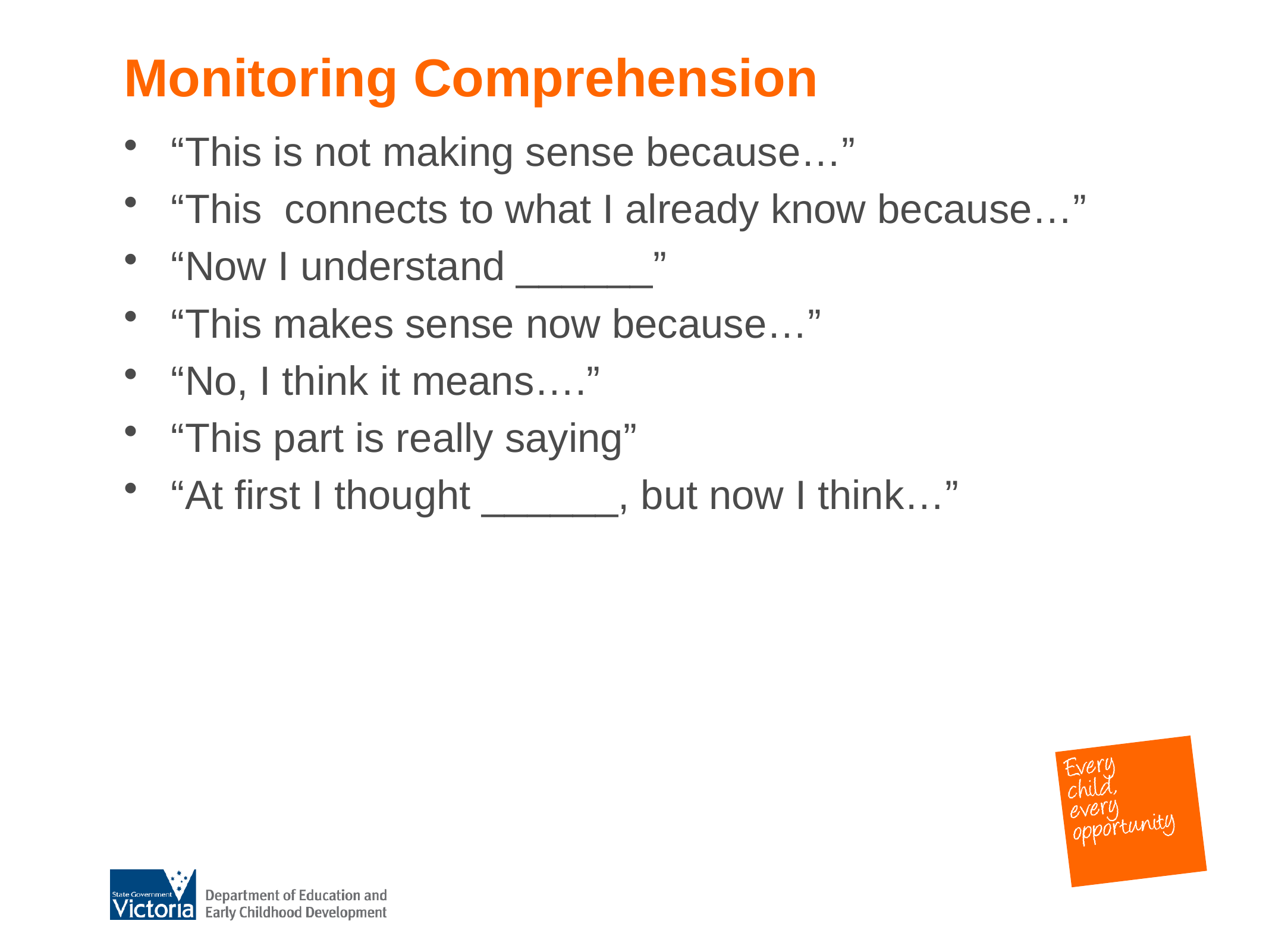

# Monitoring Comprehension
“This is not making sense because…”
“This  connects to what I already know because…”
“Now I understand ______”
“This makes sense now because…”
“No, I think it means….”
“This part is really saying”
“At first I thought ______, but now I think…”